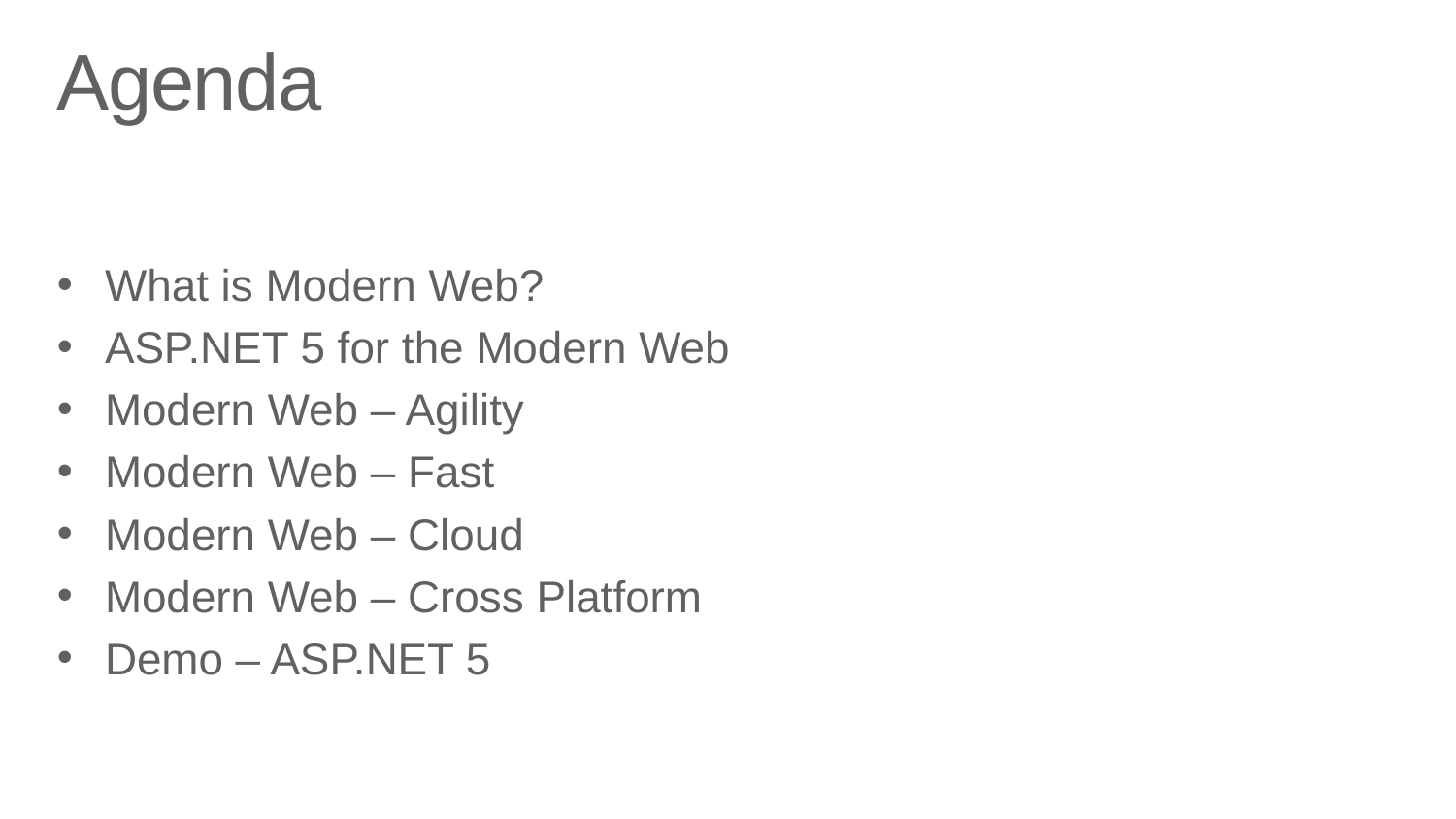

# Agenda
What is Modern Web?
ASP.NET 5 for the Modern Web
Modern Web – Agility
Modern Web – Fast
Modern Web – Cloud
Modern Web – Cross Platform
Demo – ASP.NET 5